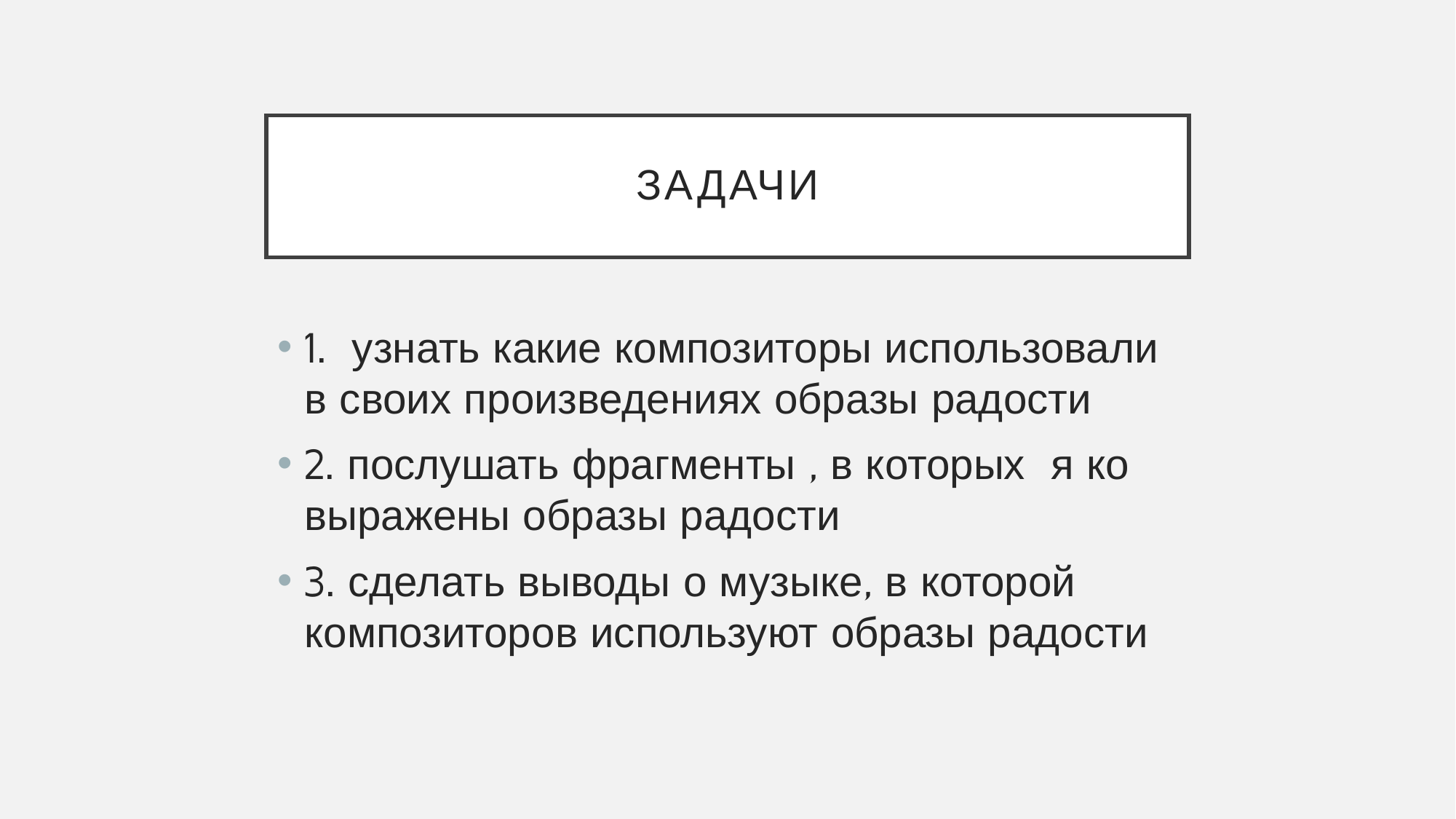

# задачи
1.  узнать какие композиторы использовали в своих произведениях образы радости
2. послушать фрагменты , в которых  я ко выражены образы радости
3. сделать выводы о музыке, в которой  композиторов используют образы радости